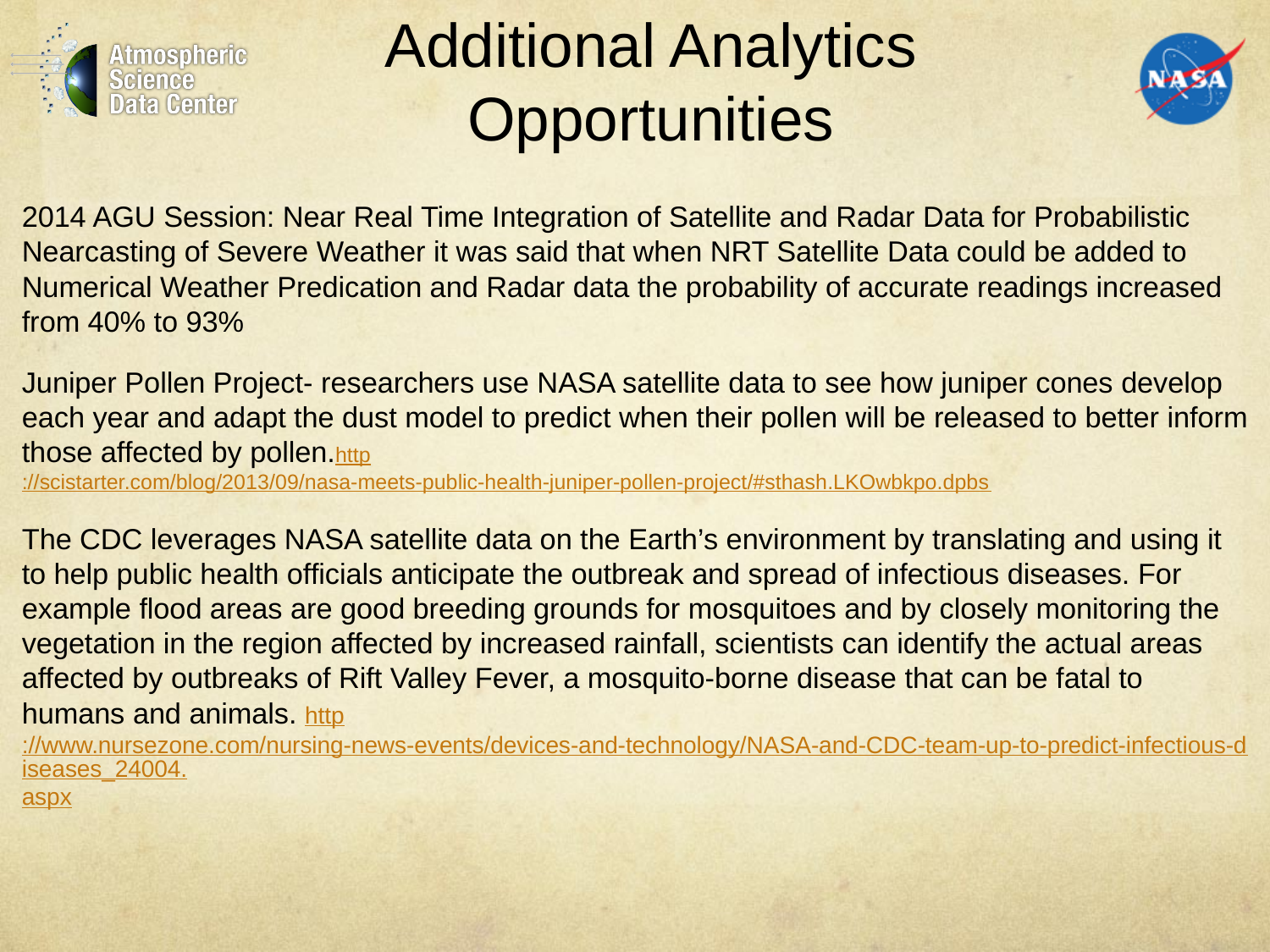

# Additional Analytics Opportunities
2014 AGU Session: Near Real Time Integration of Satellite and Radar Data for Probabilistic Nearcasting of Severe Weather it was said that when NRT Satellite Data could be added to Numerical Weather Predication and Radar data the probability of accurate readings increased from 40% to 93%
Juniper Pollen Project- researchers use NASA satellite data to see how juniper cones develop each year and adapt the dust model to predict when their pollen will be released to better inform those affected by pollen.http://scistarter.com/blog/2013/09/nasa-meets-public-health-juniper-pollen-project/#sthash.LKOwbkpo.dpbs
The CDC leverages NASA satellite data on the Earth’s environment by translating and using it to help public health officials anticipate the outbreak and spread of infectious diseases. For example flood areas are good breeding grounds for mosquitoes and by closely monitoring the vegetation in the region affected by increased rainfall, scientists can identify the actual areas affected by outbreaks of Rift Valley Fever, a mosquito-borne disease that can be fatal to humans and animals. http://www.nursezone.com/nursing-news-events/devices-and-technology/NASA-and-CDC-team-up-to-predict-infectious-diseases_24004.aspx